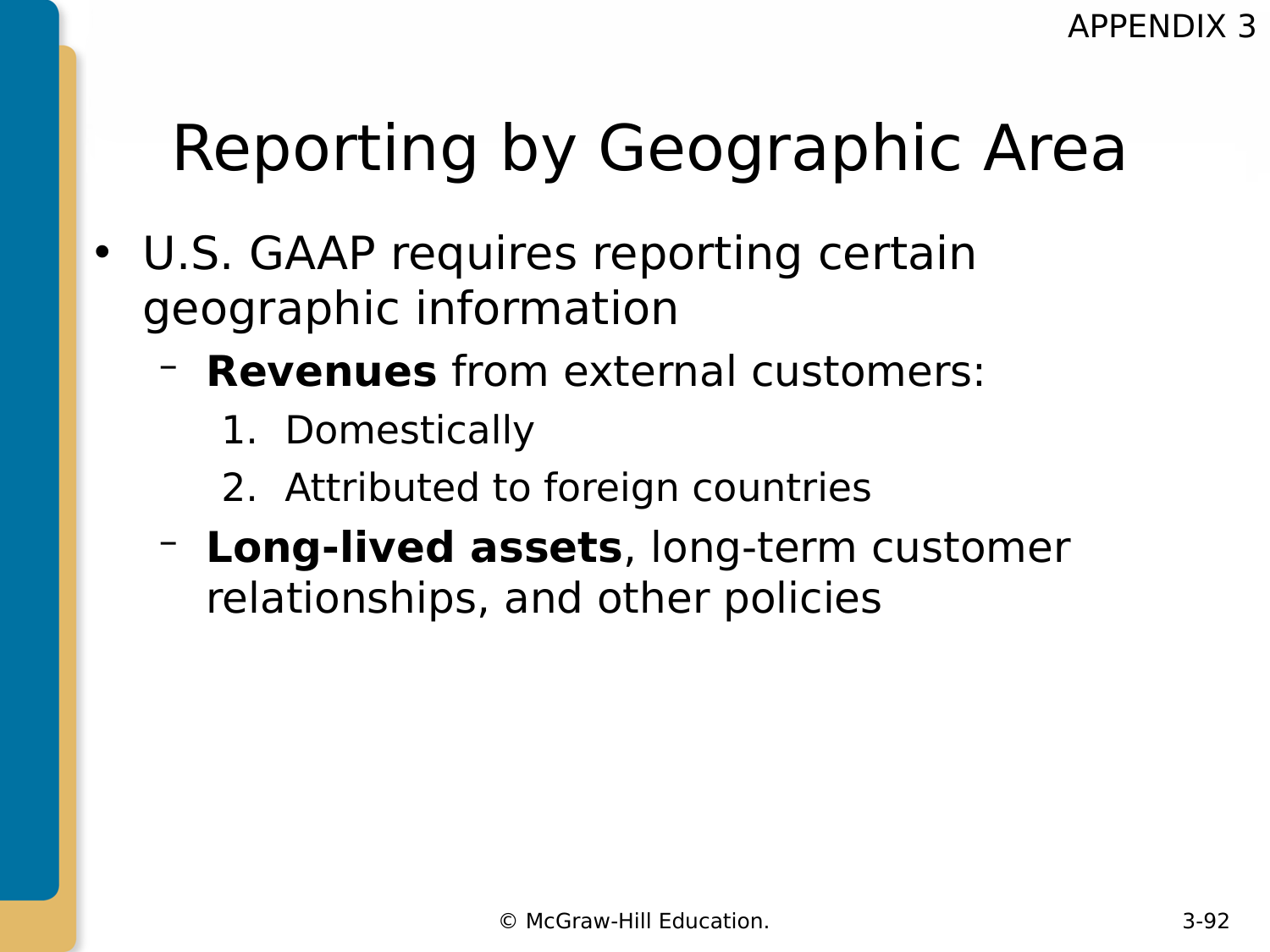

APPENDIX 3
# Reporting by Geographic Area
U.S. GAAP requires reporting certain geographic information
Revenues from external customers:
Domestically
Attributed to foreign countries
Long-lived assets, long-term customer relationships, and other policies